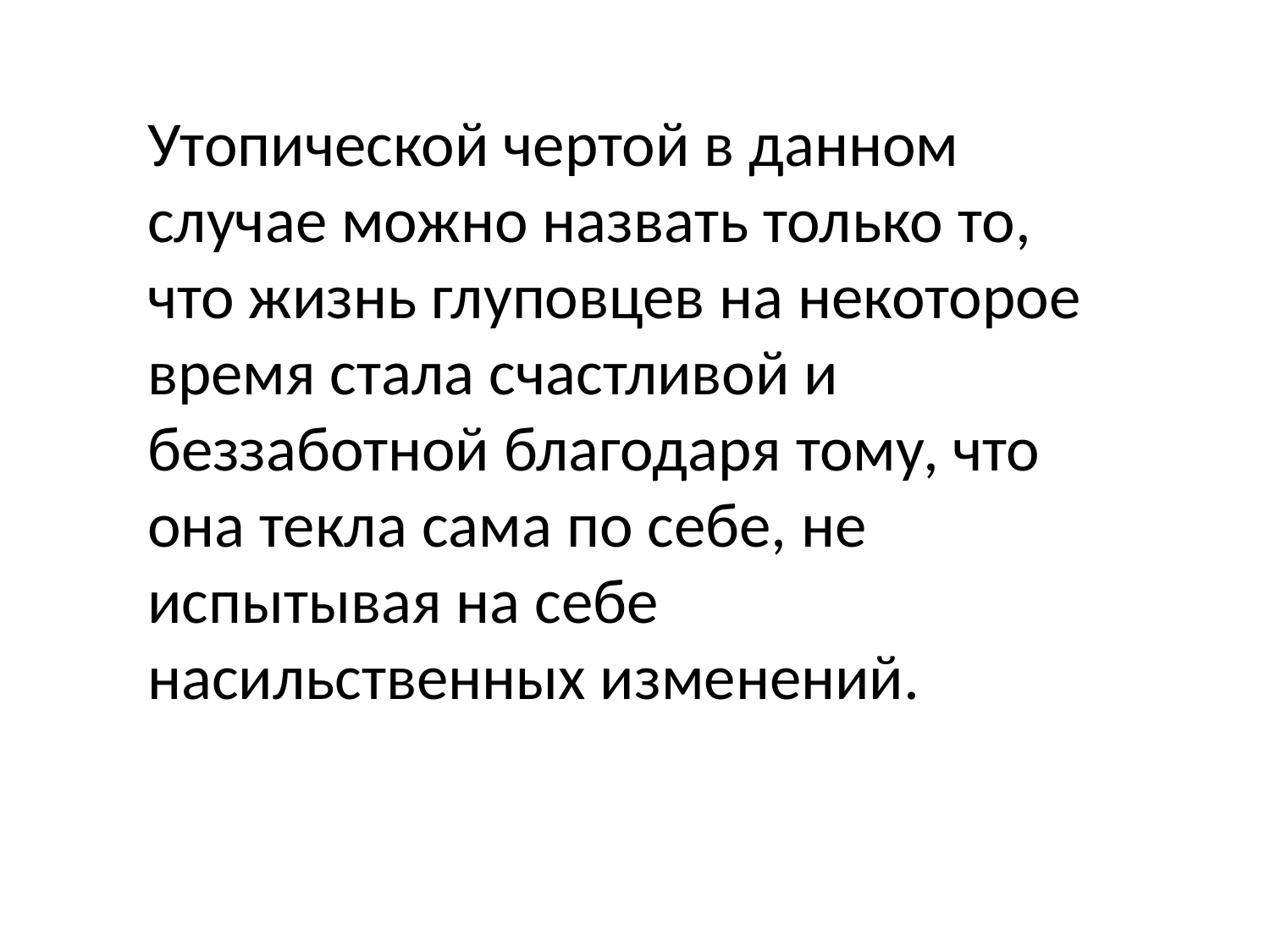

Утопической чертой в данном случае можно назвать только то, что жизнь глуповцев на некоторое время стала счастливой и беззаботной благодаря тому, что она текла сама по себе, не испытывая на себе насильственных изменений.